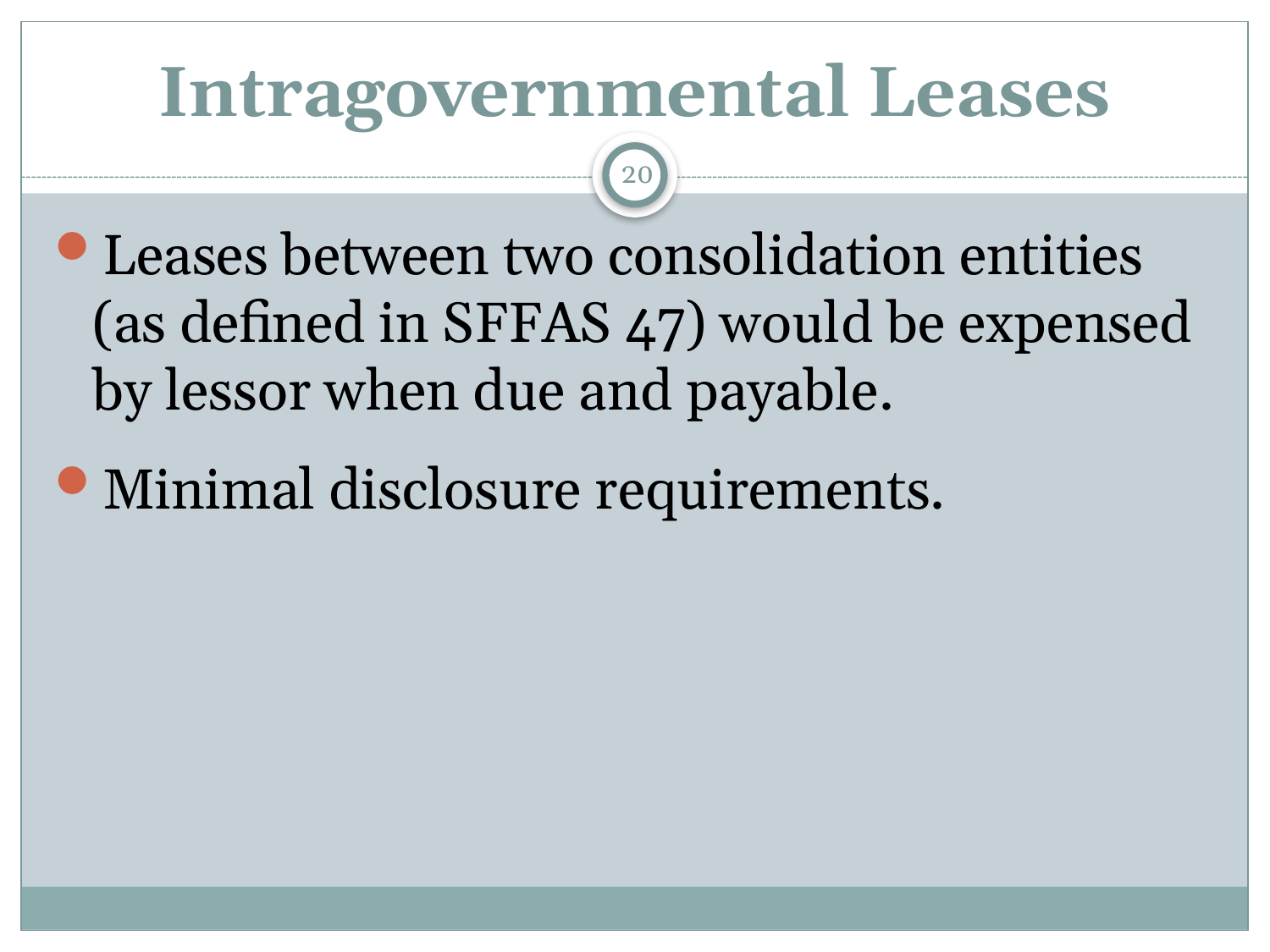

# Intragovernmental Leases
20
Leases between two consolidation entities (as defined in SFFAS 47) would be expensed by lessor when due and payable.
Minimal disclosure requirements.